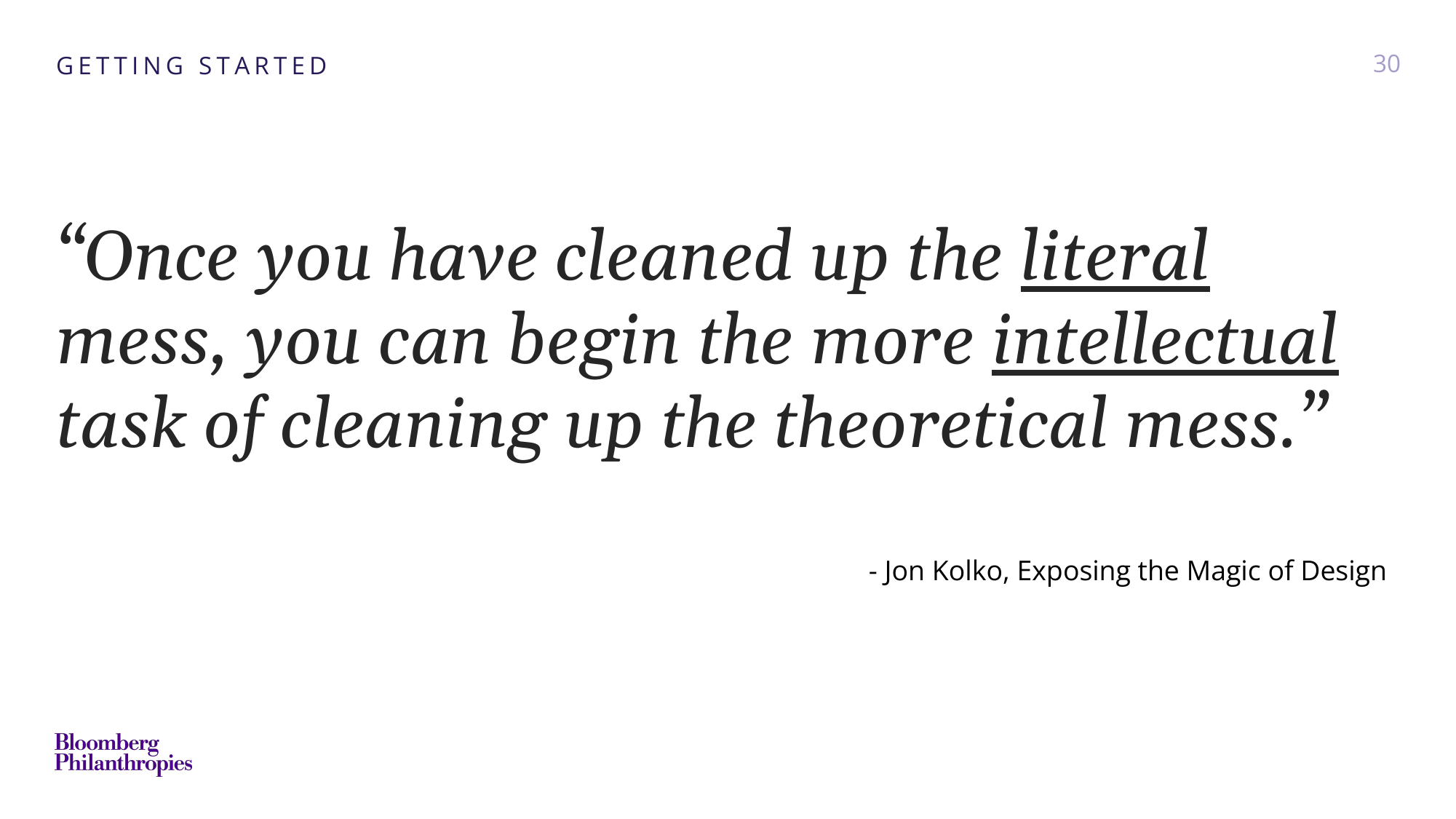

GETTING STARTED
30
“Once you have cleaned up the literal mess, you can begin the more intellectual task of cleaning up the theoretical mess.”
- Jon Kolko, Exposing the Magic of Design